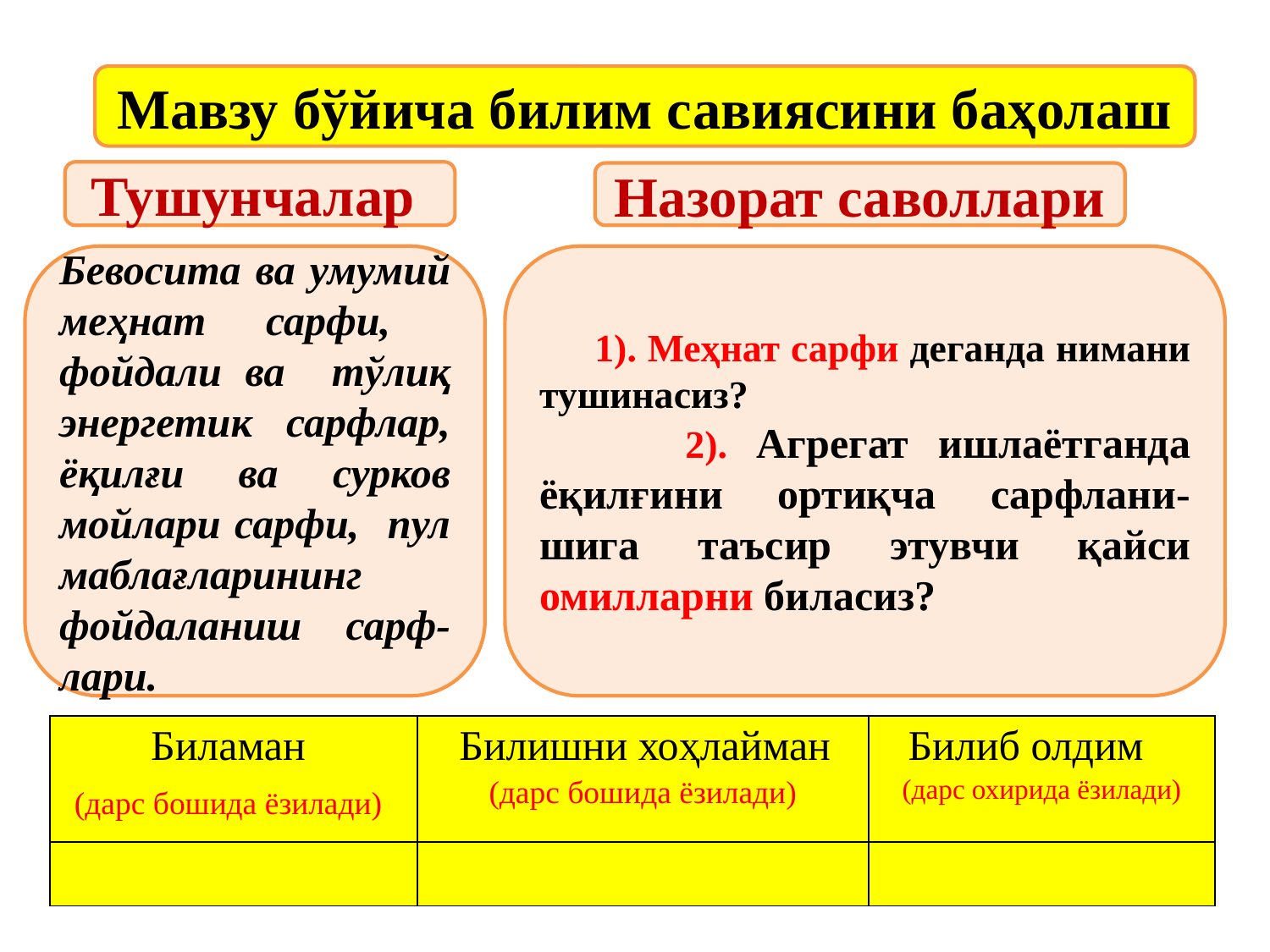

Мавзу бўйича билим савиясини баҳолаш
Тушунчалар
Назорат саволлари
     1). Меҳнат сарфи деганда нимани тушинасиз?
     2). Агрегат ишлаётганда ёқилғини ортиқча сарфлани-шига таъсир этувчи қайси омилларни биласиз?
Бевосита ва умумий меҳнат сарфи,  фойдали ва  тўлиқ энергетик сарфлар, ёқилғи ва сурков мойлари сарфи,  пул маблағларининг фойдаланиш сарф-лари.
| Биламан (дарс бошида ёзилади) | Билишни хоҳлайман (дарс бошида ёзилади) | Билиб олдим (дарс охирида ёзилади) |
| --- | --- | --- |
|  |  |  |